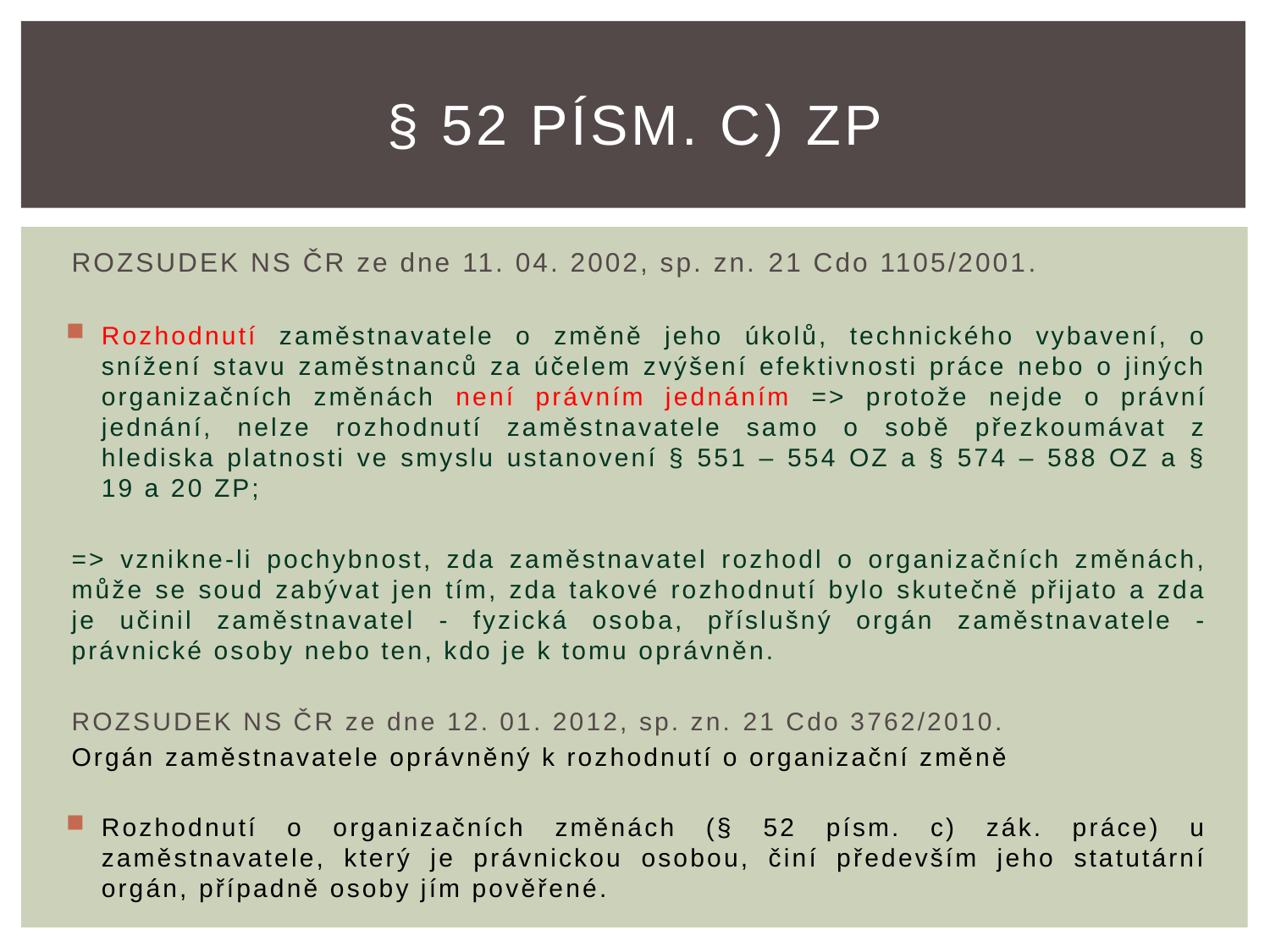

# § 52 písm. C) ZP
ROZSUDEK NS ČR ze dne 11. 04. 2002, sp. zn. 21 Cdo 1105/2001.

Rozhodnutí zaměstnavatele o změně jeho úkolů, technického vybavení, o snížení stavu zaměstnanců za účelem zvýšení efektivnosti práce nebo o jiných organizačních změnách není právním jednáním => protože nejde o právní jednání, nelze rozhodnutí zaměstnavatele samo o sobě přezkoumávat z hlediska platnosti ve smyslu ustanovení § 551 – 554 OZ a § 574 – 588 OZ a § 19 a 20 ZP;

=> vznikne-li pochybnost, zda zaměstnavatel rozhodl o organizačních změnách, může se soud zabývat jen tím, zda takové rozhodnutí bylo skutečně přijato a zda je učinil zaměstnavatel - fyzická osoba, příslušný orgán zaměstnavatele - právnické osoby nebo ten, kdo je k tomu oprávněn.

ROZSUDEK NS ČR ze dne 12. 01. 2012, sp. zn. 21 Cdo 3762/2010.
Orgán zaměstnavatele oprávněný k rozhodnutí o organizační změně

Rozhodnutí o organizačních změnách (§ 52 písm. c) zák. práce) u zaměstnavatele, který je právnickou osobou, činí především jeho statutární orgán, případně osoby jím pověřené.